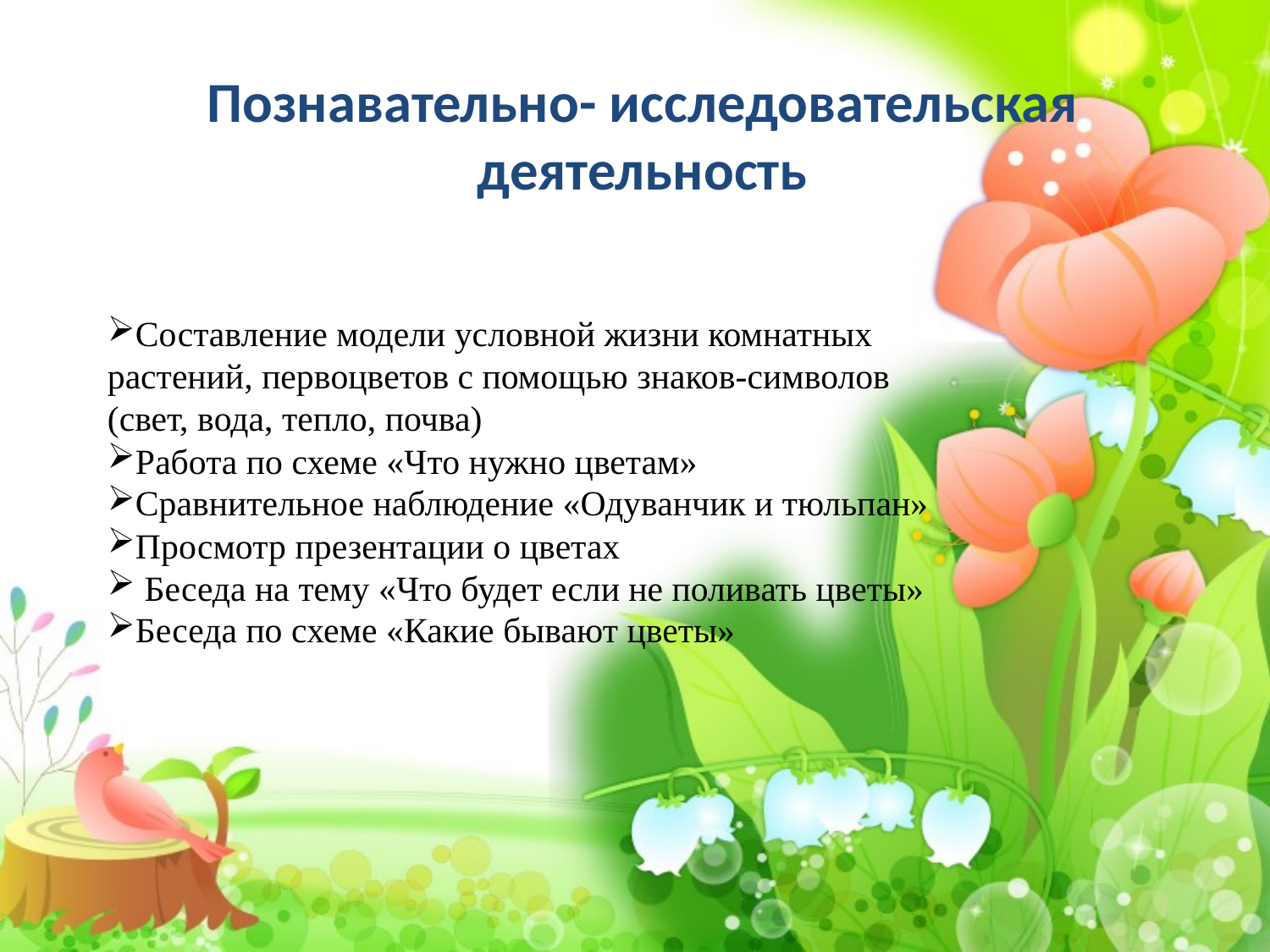

Познавательно- исследовательская деятельность

Составление модели условной жизни комнатных растений, первоцветов с помощью знаков-символов (свет, вода, тепло, почва)
Работа по схеме «Что нужно цветам»
Сравнительное наблюдение «Одуванчик и тюльпан»
Просмотр презентации о цветах
 Беседа на тему «Что будет если не поливать цветы»
Беседа по схеме «Какие бывают цветы»